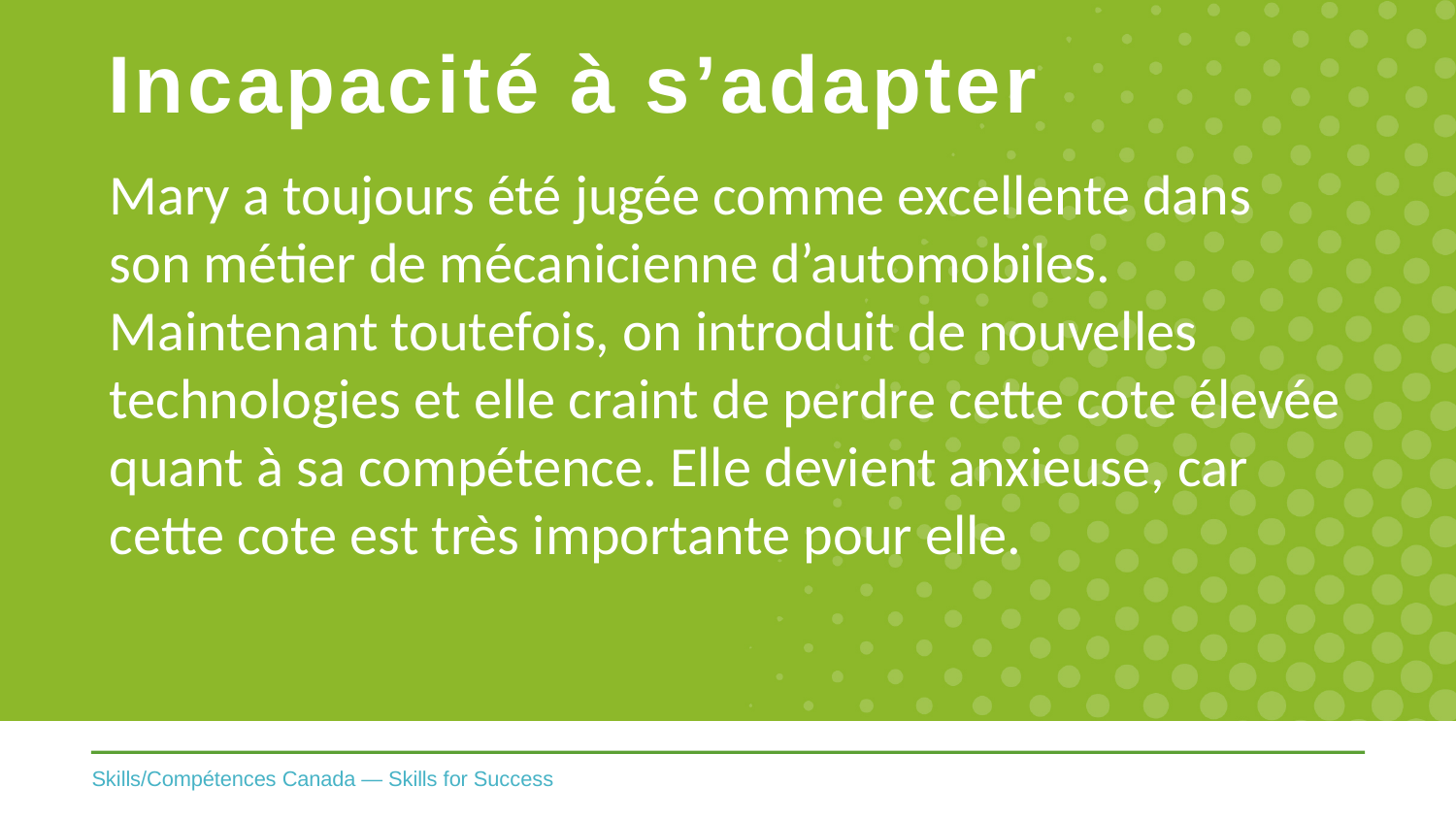

# Incapacité à s’adapter
Mary a toujours été jugée comme excellente dans son métier de mécanicienne d’automobiles. Maintenant toutefois, on introduit de nouvelles technologies et elle craint de perdre cette cote élevée quant à sa compétence. Elle devient anxieuse, car cette cote est très importante pour elle.